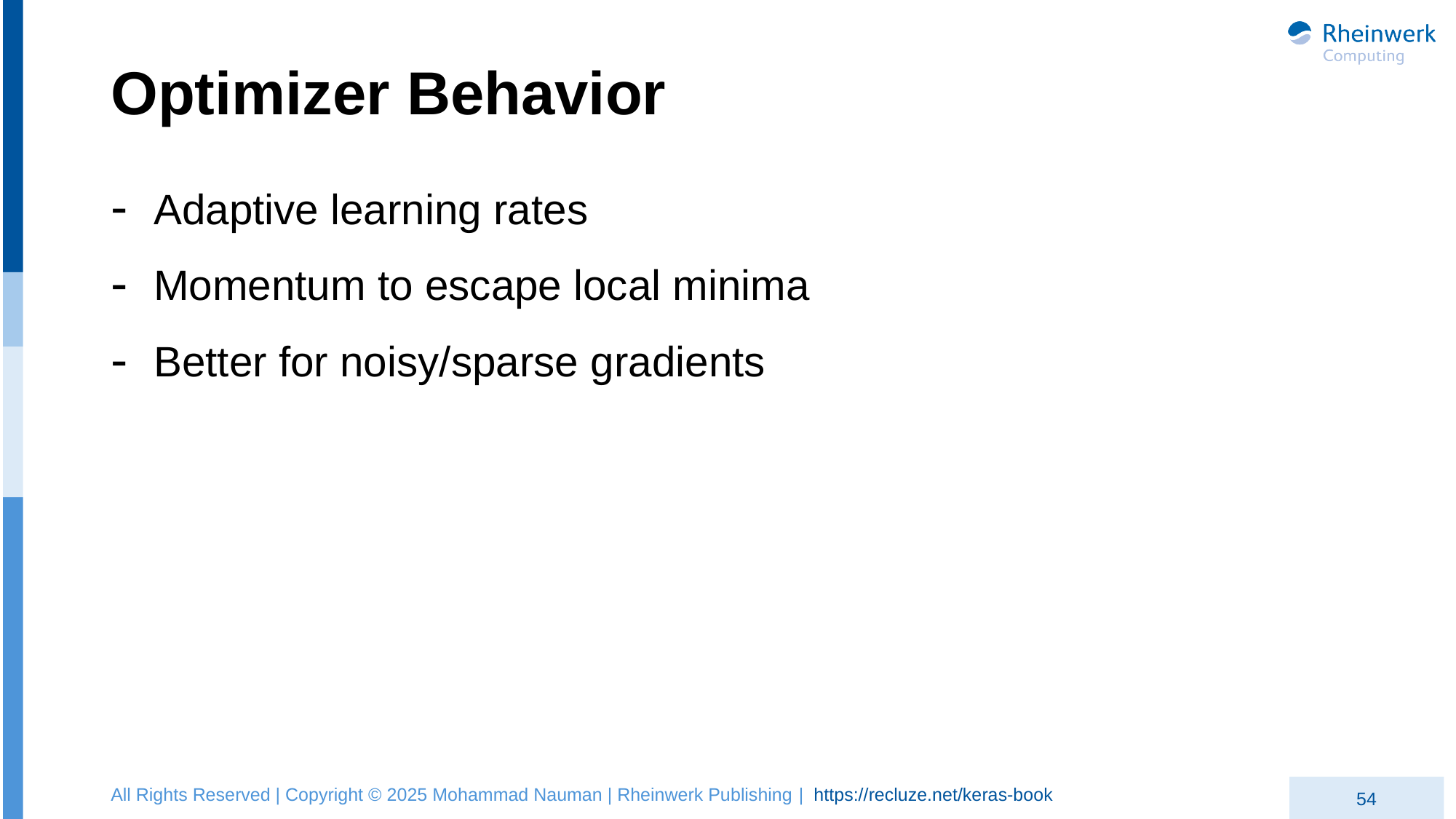

# Optimizer Behavior
Adaptive learning rates
Momentum to escape local minima
Better for noisy/sparse gradients